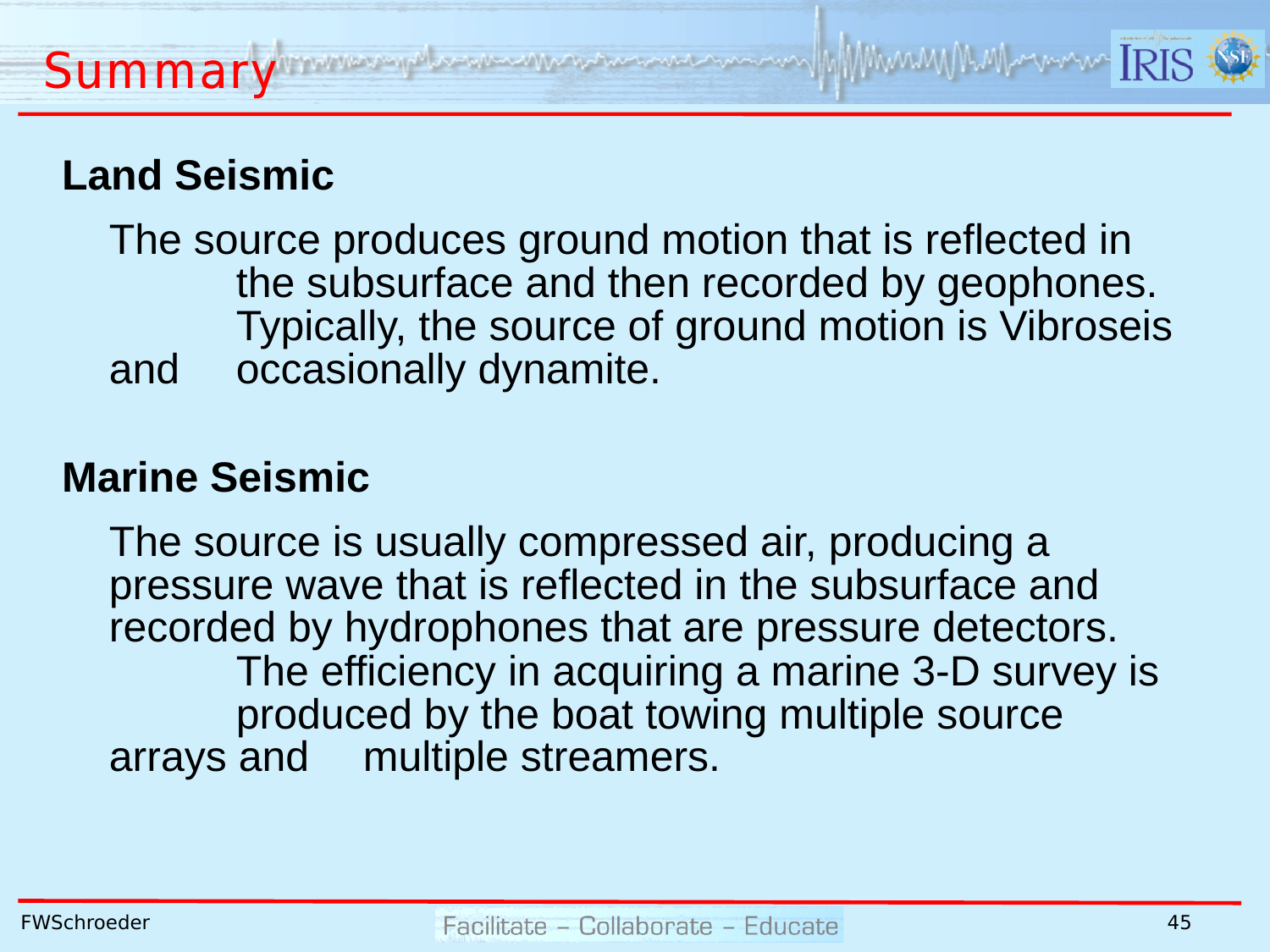

# Summary
Land Seismic
    The source produces ground motion that is reflected in 	the subsurface and then recorded by geophones.  	Typically, the source of ground motion is Vibroseis and 	occasionally dynamite.
Marine Seismic
    The source is usually compressed air, producing a 	pressure wave that is reflected in the subsurface and 	recorded by hydrophones that are pressure detectors. 	The efficiency in acquiring a marine 3-D survey is 	produced by the boat towing multiple source arrays and 	multiple streamers.